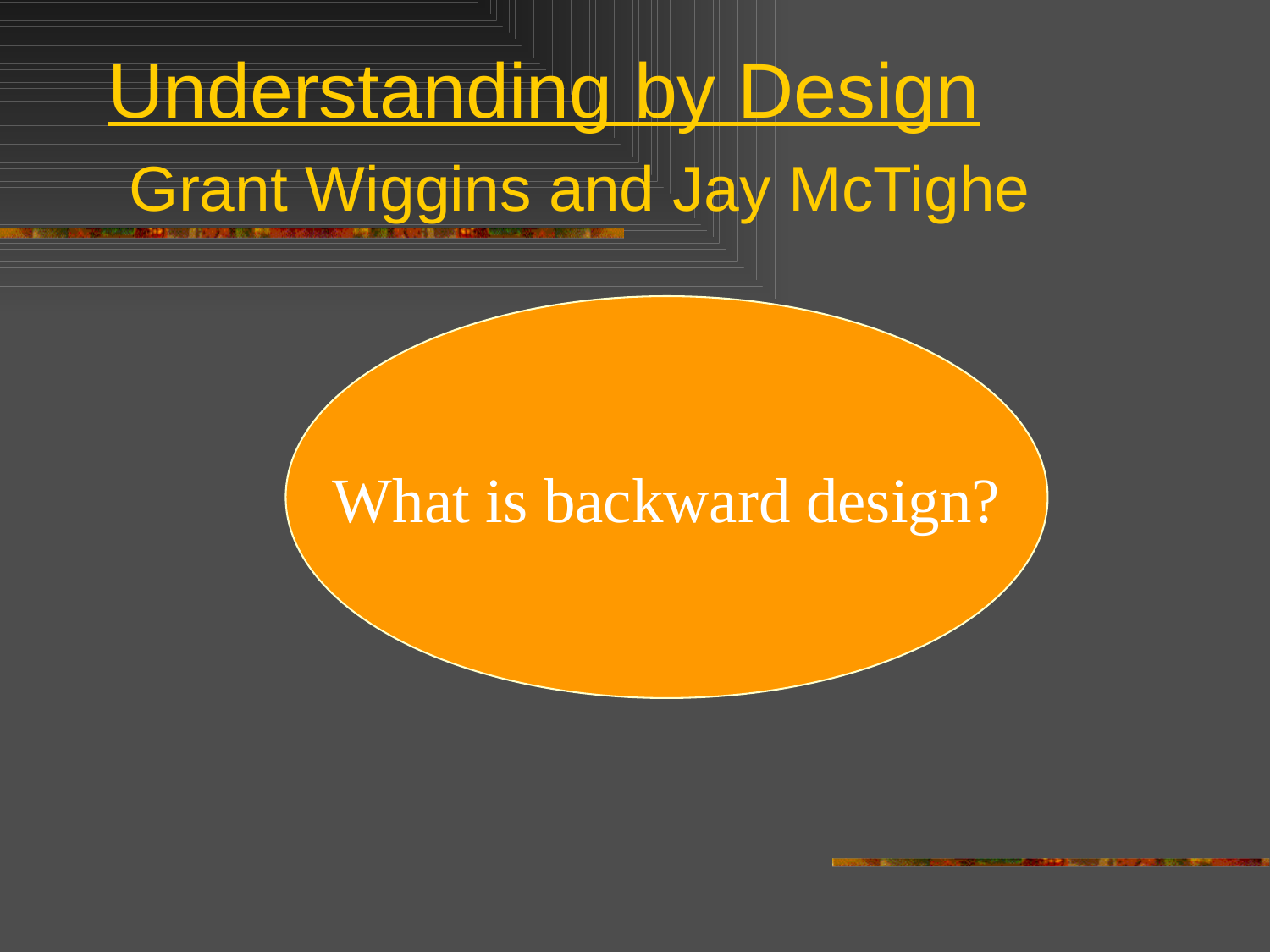

# Understanding by Design Grant Wiggins and Jay McTighe

What is backward design?